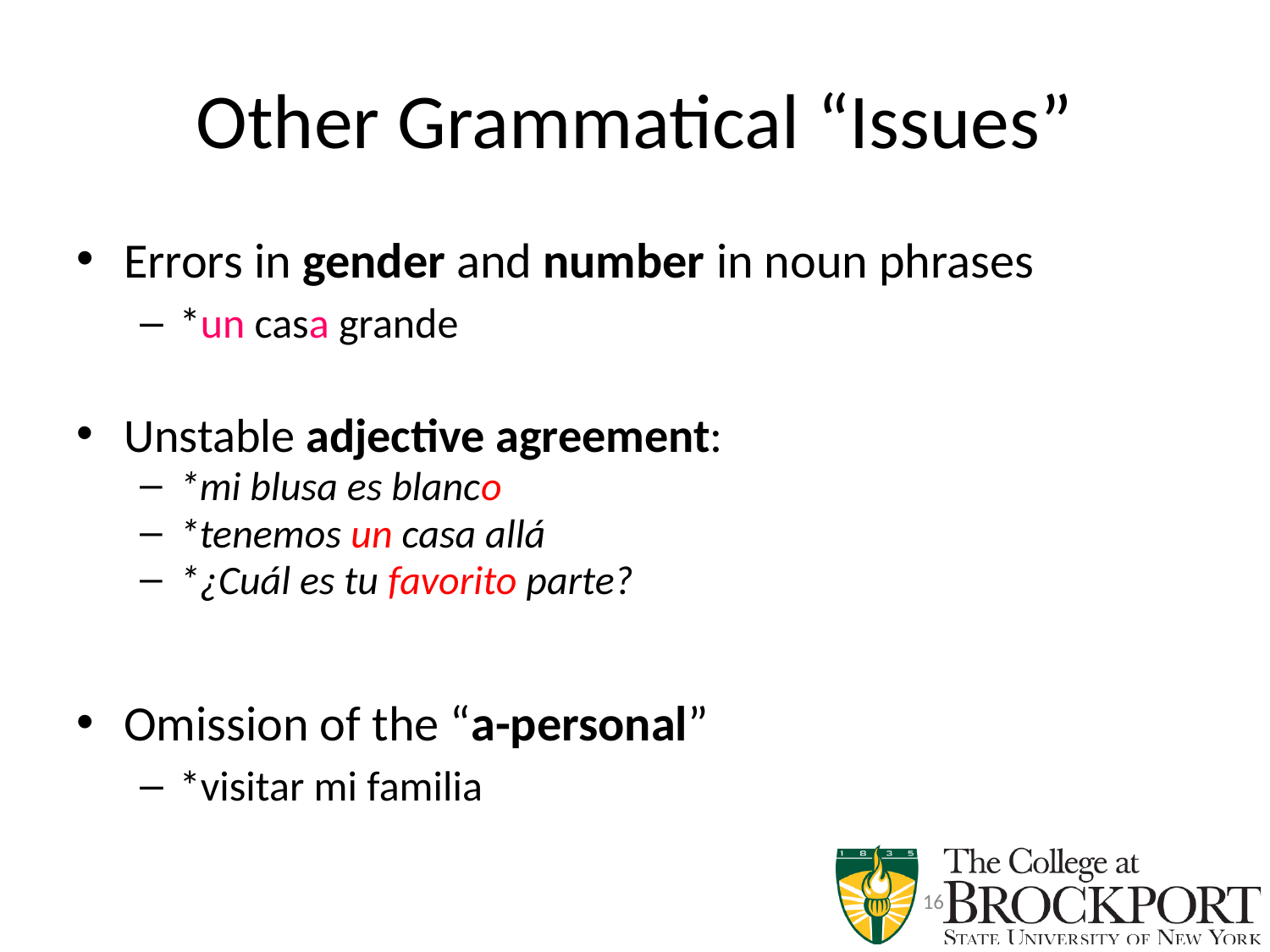

# Other Grammatical “Issues”
Errors in gender and number in noun phrases
*un casa grande

Unstable adjective agreement:
*mi blusa es blanco
*tenemos un casa allá
*¿Cuál es tu favorito parte?

Omission of the “a-personal”
*visitar mi familia

16